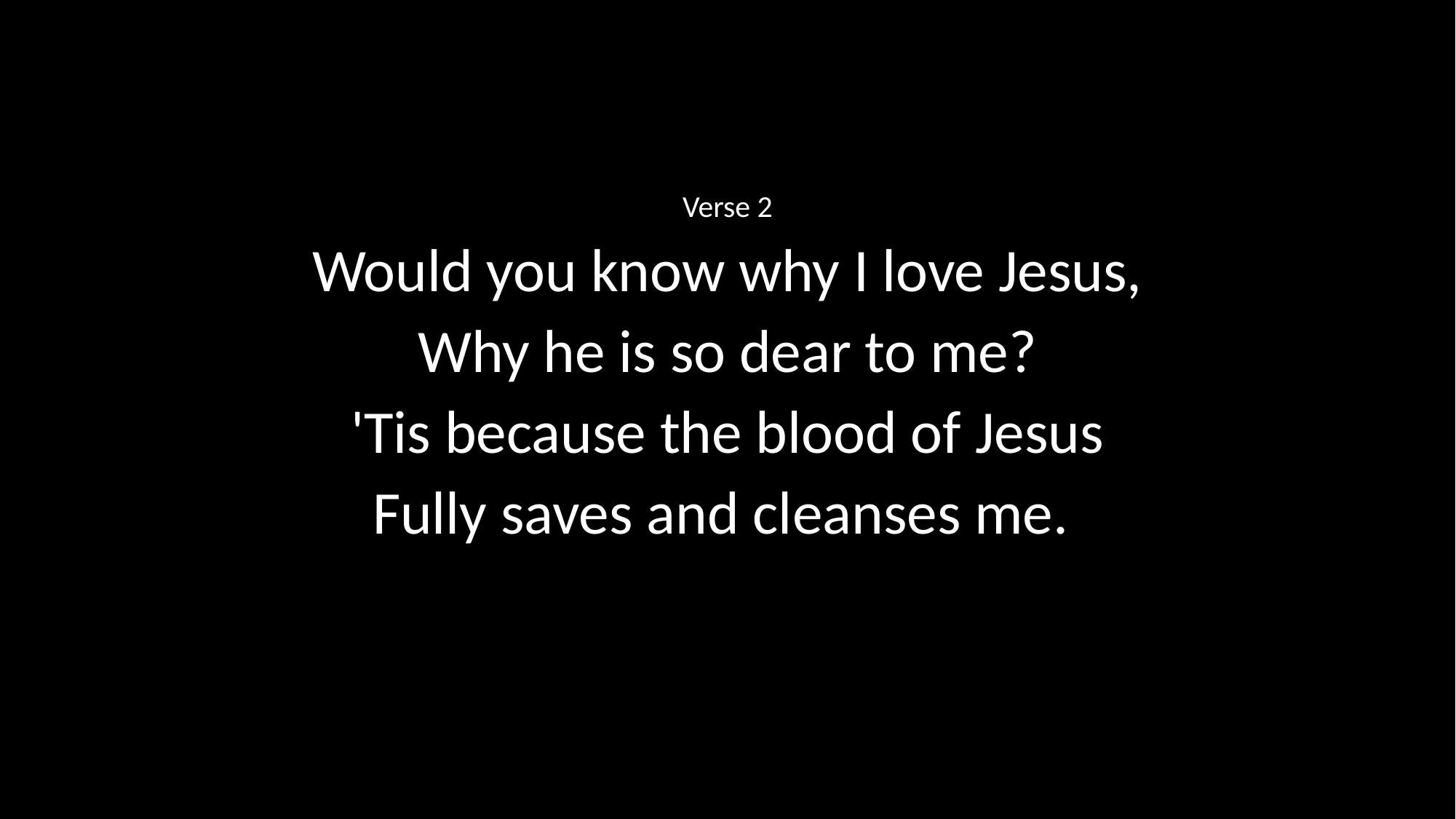

Verse 2
Would you know why I love Jesus,
Why he is so dear to me?
'Tis because the blood of Jesus
Fully saves and cleanses me.